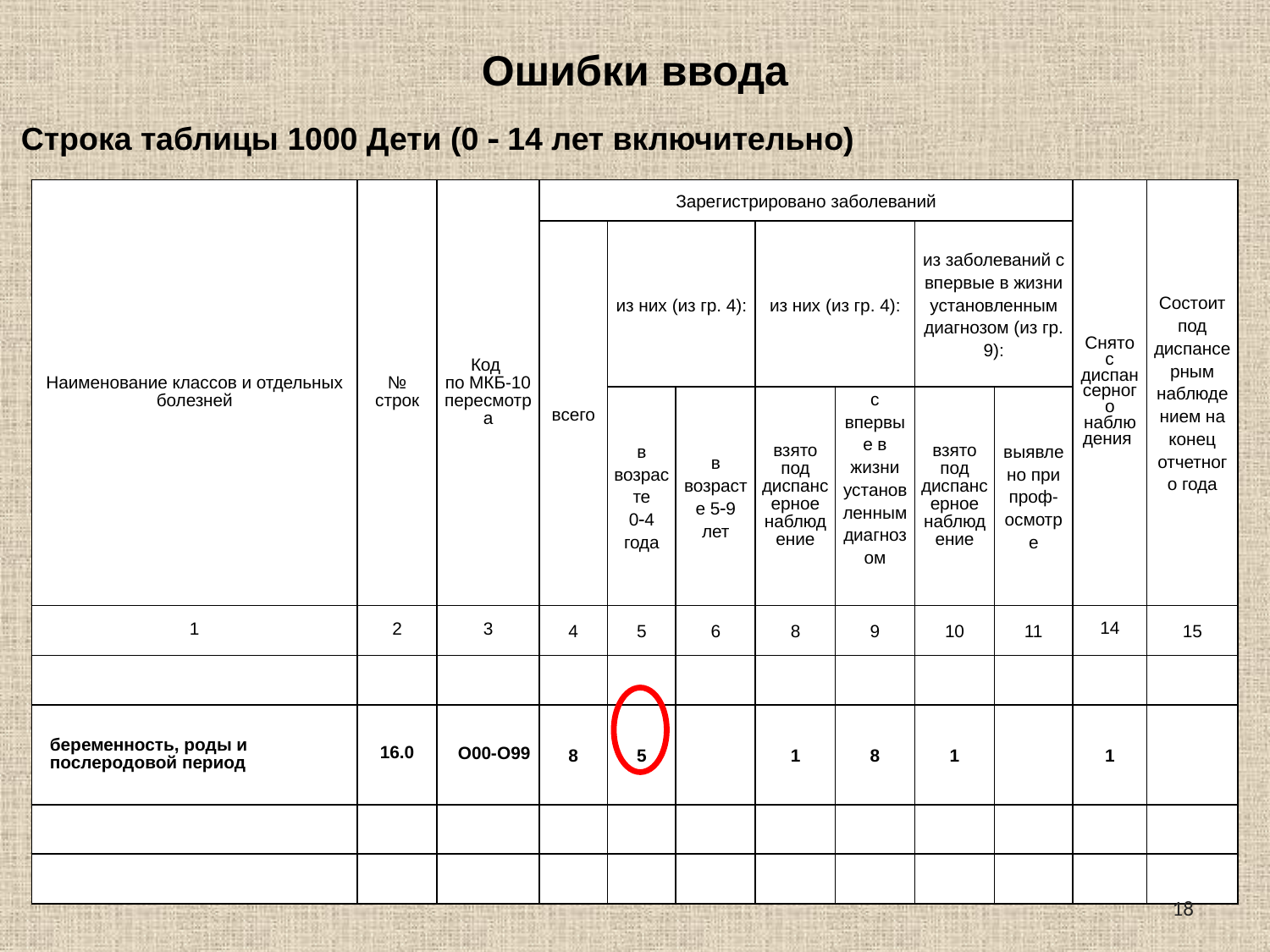

# Ошибки ввода
Строка таблицы 1000 Дети (0 − 14 лет включительно)
| Наименование классов и отдельных болезней | № строк | Код по МКБ-10 пересмотра | Зарегистрировано заболеваний |  |  |  |  |  |  | Снято с диспансерного наблюдения | Состоит под диспансерным наблюдением на конец отчетного года |
| --- | --- | --- | --- | --- | --- | --- | --- | --- | --- | --- | --- |
|  |  |  | всего | из них (из гр. 4): |  | из них (из гр. 4): |  | из заболеваний с впервые в жизни установленным диагнозом (из гр. 9): |  |  |  |
|  |  |  |  | в возрасте 0−4 года | в возрасте 5−9 лет | взято под диспансерное наблюдение | с впервые в жизни установленным диагнозом | взято под диспансерное наблюдение | выявлено при проф-осмотре |  |  |
| 1 | 2 | 3 | 4 | 5 | 6 | 8 | 9 | 10 | 11 | 14 | 15 |
|  |  |  |  |  |  |  |  |  |  |  |  |
| беременность, роды и послеродовой период | 16.0 | O00-O99 | 8 | 5 |  | 1 | 8 | 1 |  | 1 |  |
|  |  |  |  |  |  |  |  |  |  |  |  |
|  |  |  |  |  |  |  |  |  |  |  |  |

18